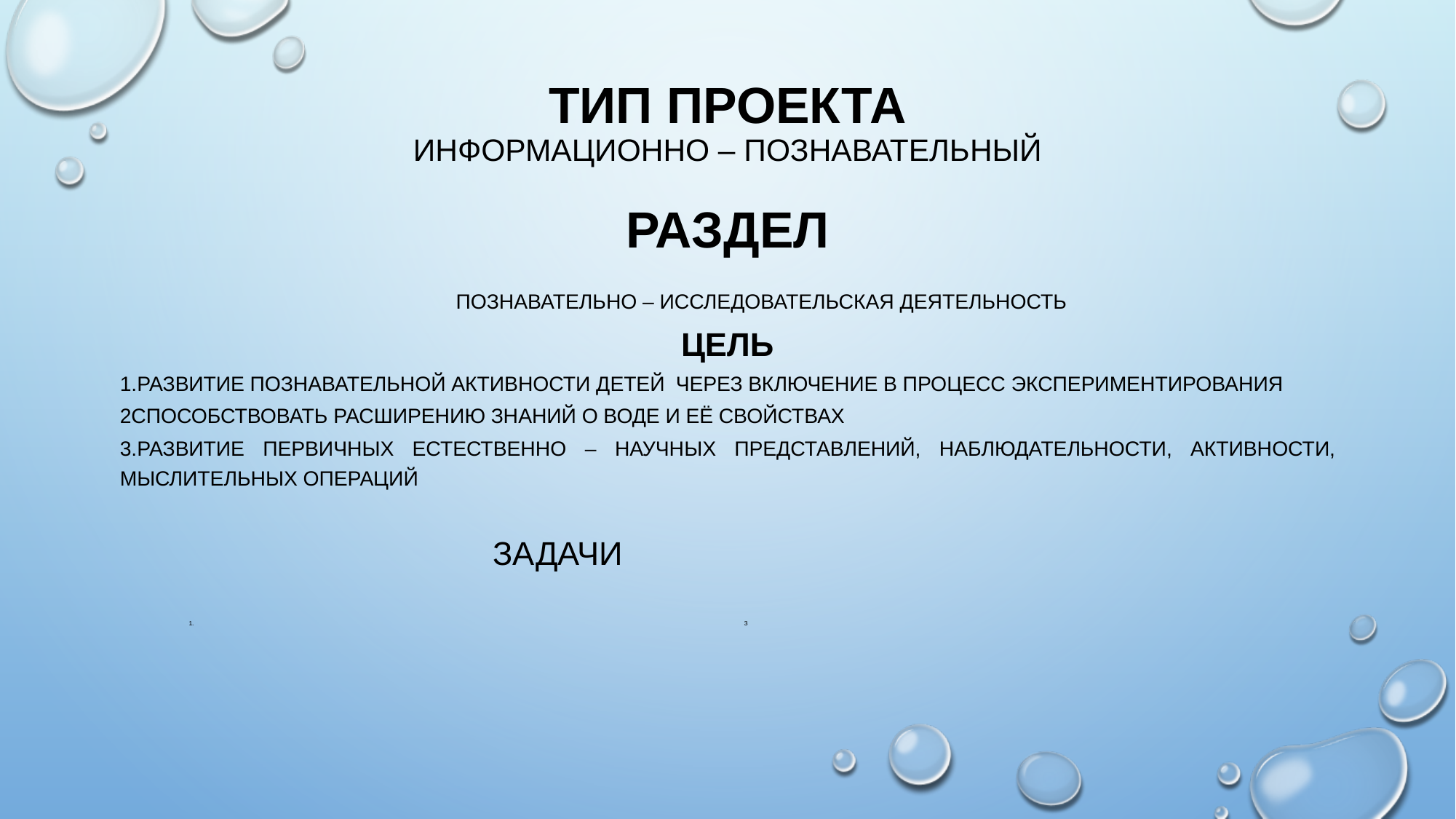

# Тип проекта Информационно – познавательный Раздел
             Познавательно – исследовательская деятельность
Цель
1.Развитие познавательной активности детей  через включение в процесс экспериментирования
2Способствовать расширению знаний о воде и её свойствах
3.Развитие первичных естественно – научных представлений, наблюдательности, активности, мыслительных операций

                                         Задачи

З